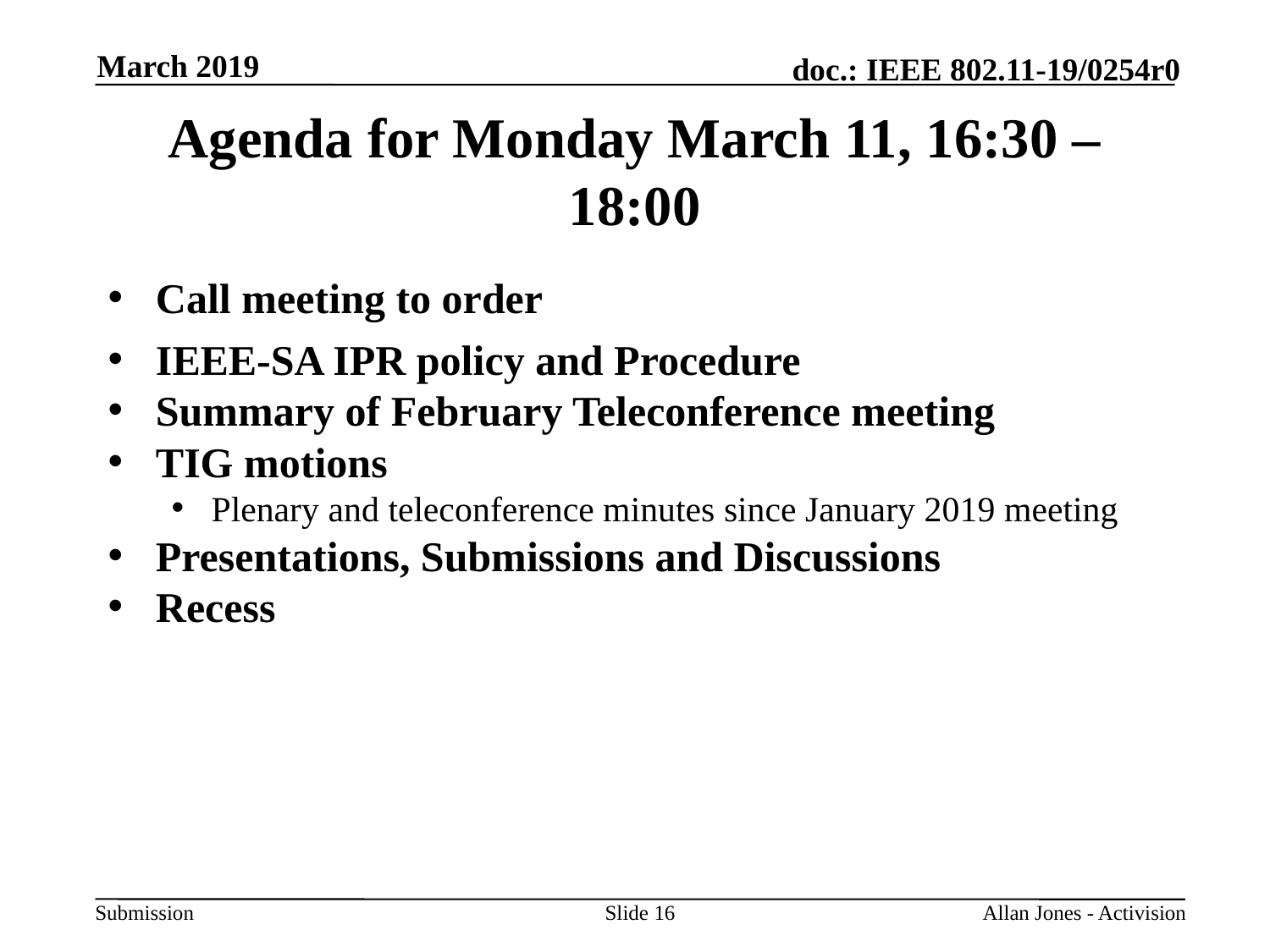

March 2019
# Agenda for Monday March 11, 16:30 – 18:00
Call meeting to order
IEEE-SA IPR policy and Procedure
Summary of February Teleconference meeting
TIG motions
Plenary and teleconference minutes since January 2019 meeting
Presentations, Submissions and Discussions
Recess

Slide 16
Allan Jones - Activision